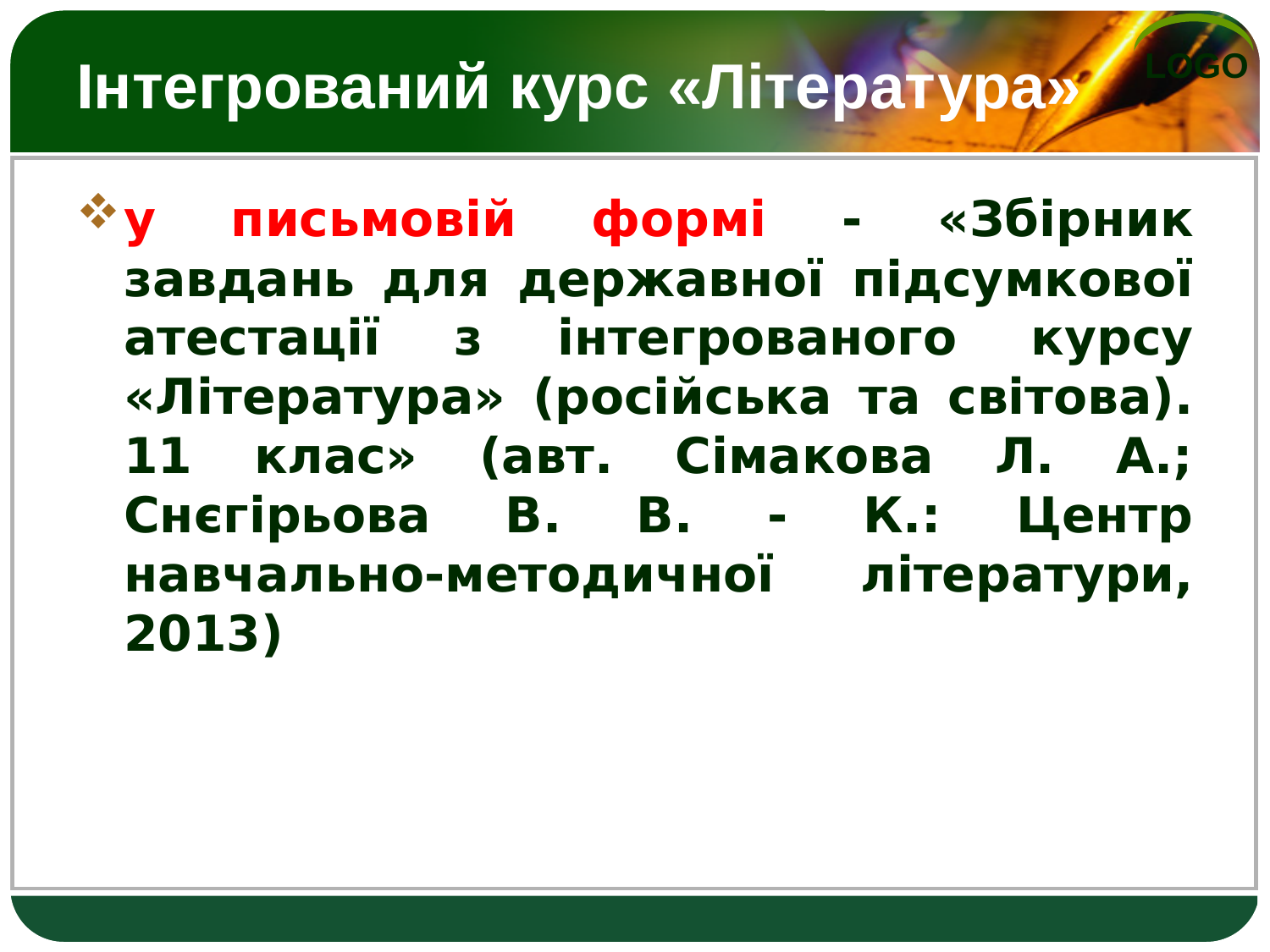

# Інтегрований курс «Література»
у письмовій формі - «Збірник завдань для державної підсумкової атестації з інтегрованого курсу «Література» (російська та світова). 11 клас» (авт. Сімакова Л. А.; Снєгірьова В. В. - К.: Центр навчально-методичної літератури, 2013)